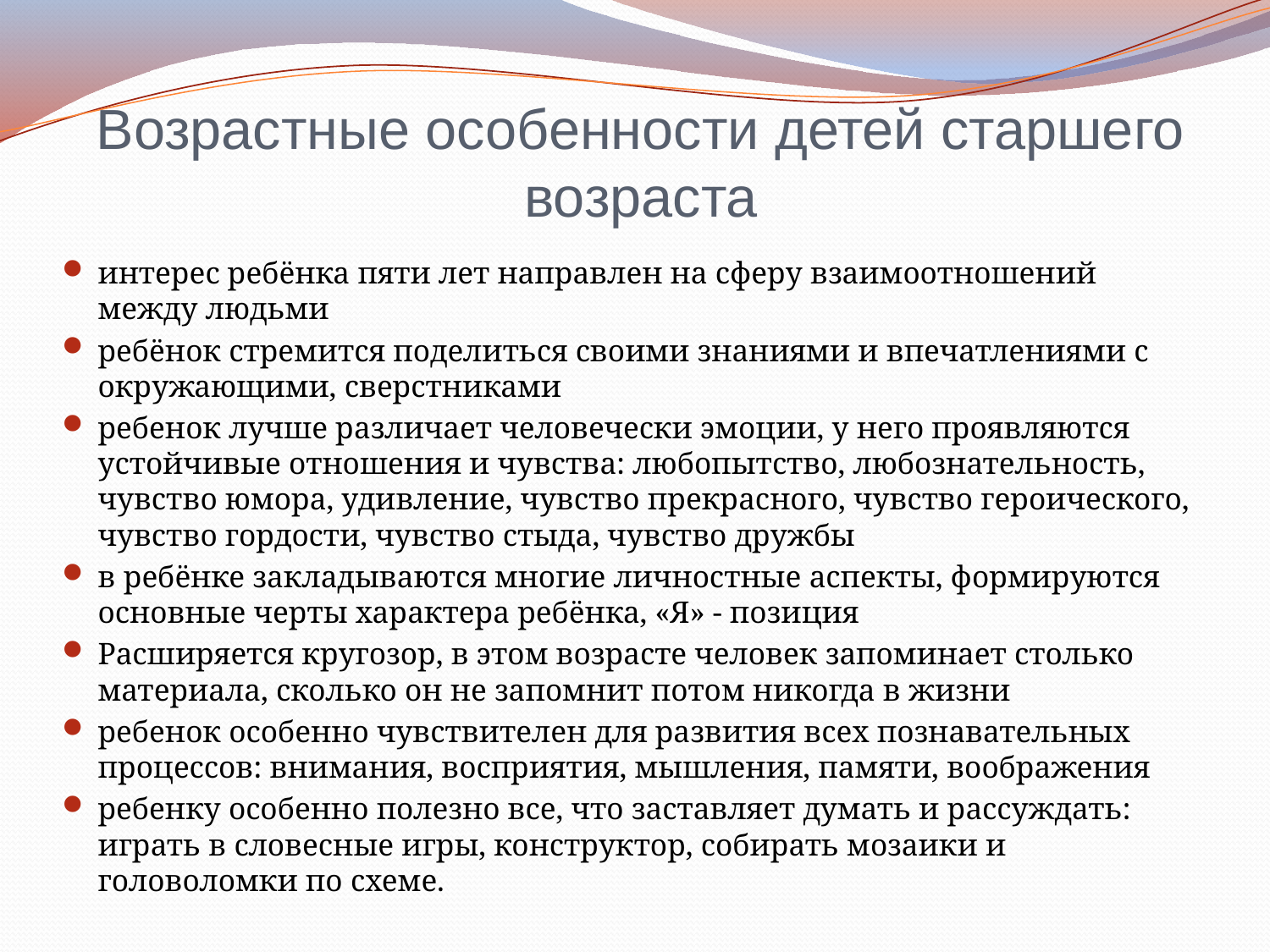

# Возрастные особенности детей старшего возраста
интерес ребёнка пяти лет направлен на сферу взаимоотношений между людьми
ребёнок стремится поделиться своими знаниями и впечатлениями с окружающими, сверстниками
ребенок лучше различает человечески эмоции, у него проявляются устойчивые отношения и чувства: любопытство, любознательность, чувство юмора, удивление, чувство прекрасного, чувство героического, чувство гордости, чувство стыда, чувство дружбы
в ребёнке закладываются многие личностные аспекты, формируются основные черты характера ребёнка, «Я» - позиция
Расширяется кругозор, в этом возрасте человек запоминает столько материала, сколько он не запомнит потом никогда в жизни
ребенок особенно чувствителен для развития всех познавательных процессов: внимания, восприятия, мышления, памяти, воображения
ребенку особенно полезно все, что заставляет думать и рассуждать: играть в словесные игры, конструктор, собирать мозаики и головоломки по схеме.